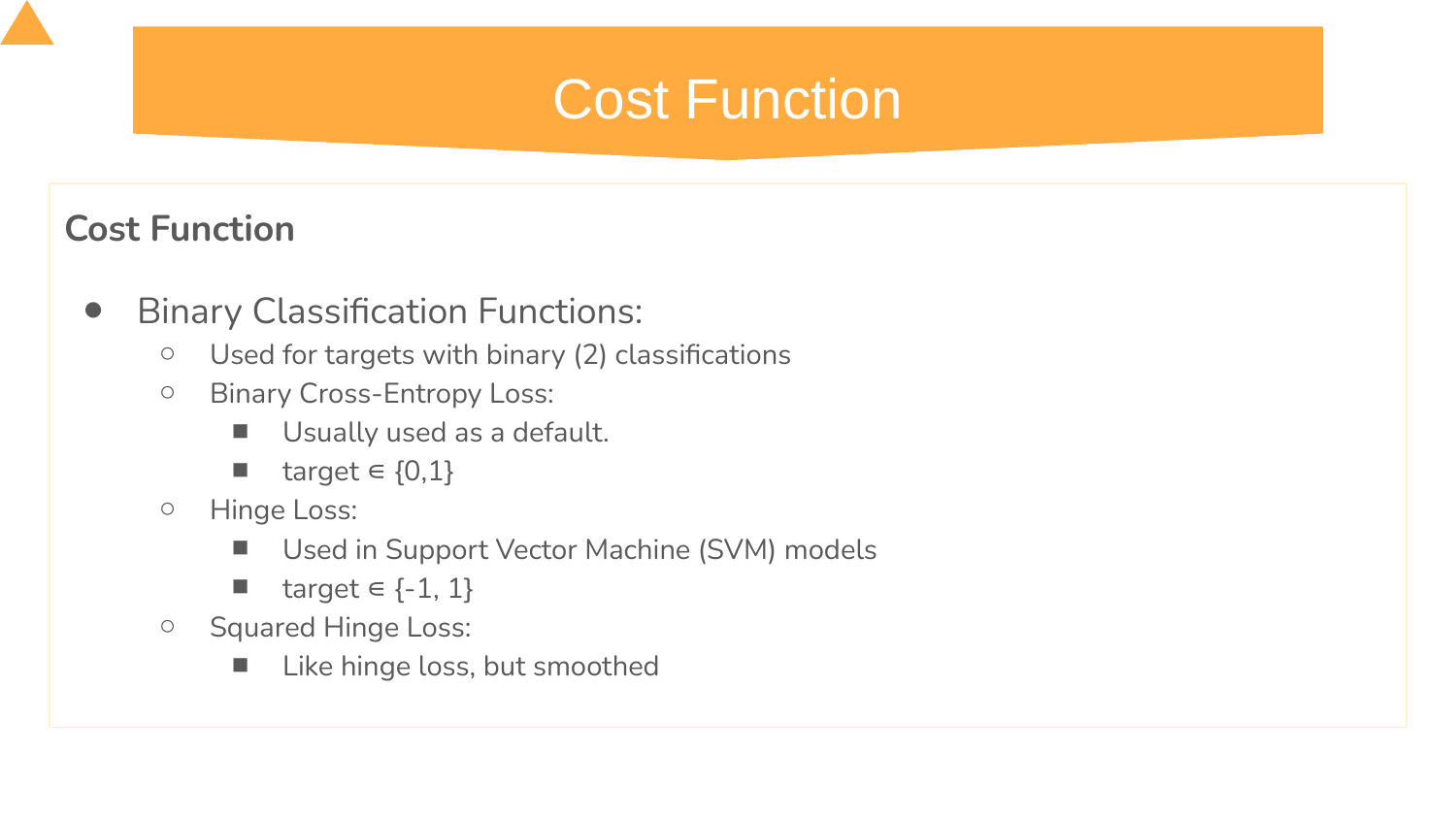

# Cost Function
Cost Function
Binary Classification Functions:
Used for targets with binary (2) classifications
Binary Cross-Entropy Loss:
Usually used as a default.
target ∊ {0,1}
Hinge Loss:
Used in Support Vector Machine (SVM) models
target ∊ {-1, 1}
Squared Hinge Loss:
Like hinge loss, but smoothed